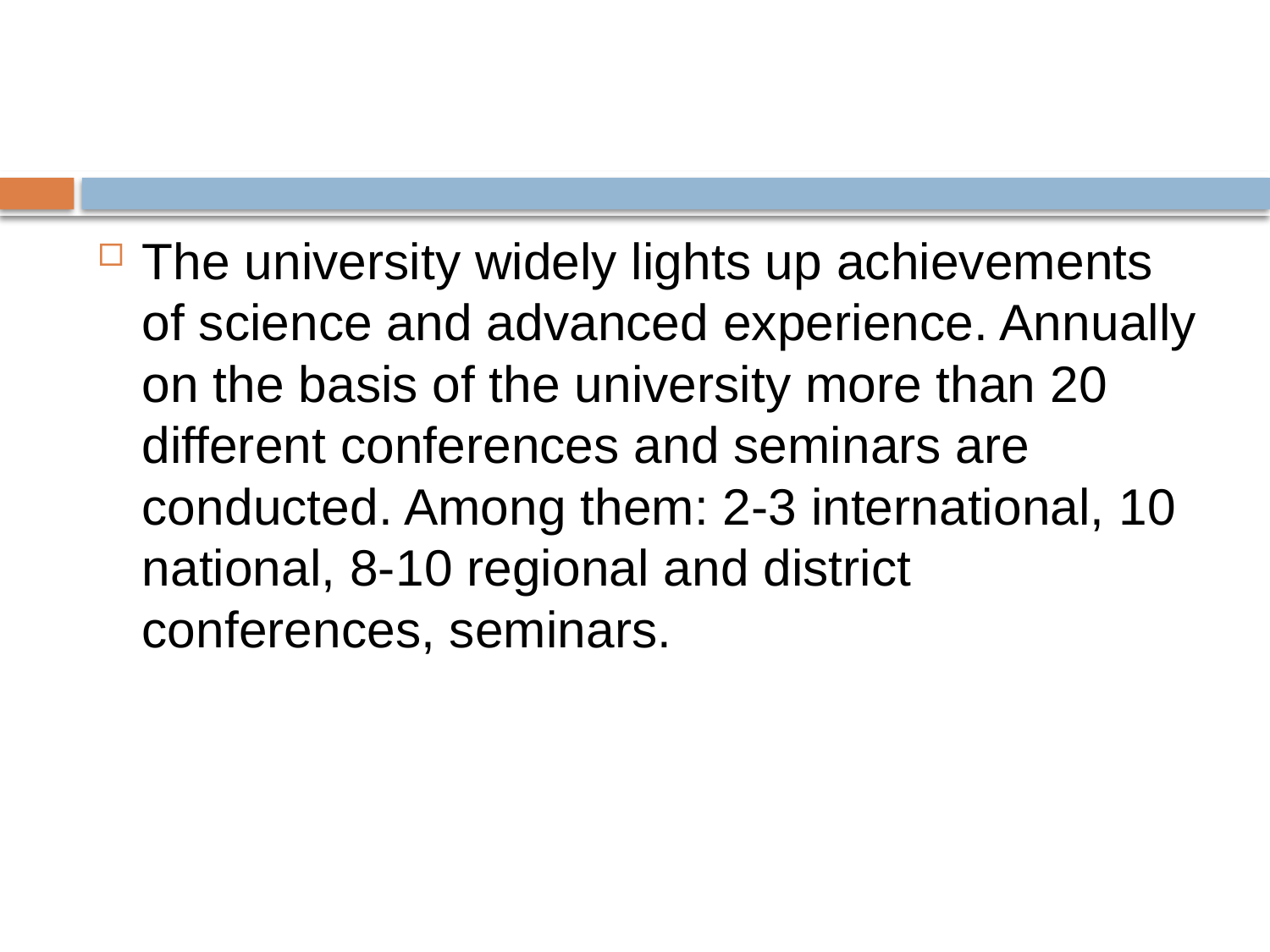

#
The university widely lights up achievements of science and advanced experience. Annually on the basis of the university more than 20 different conferences and seminars are conducted. Among them: 2-3 international, 10 national, 8-10 regional and district conferences, seminars.